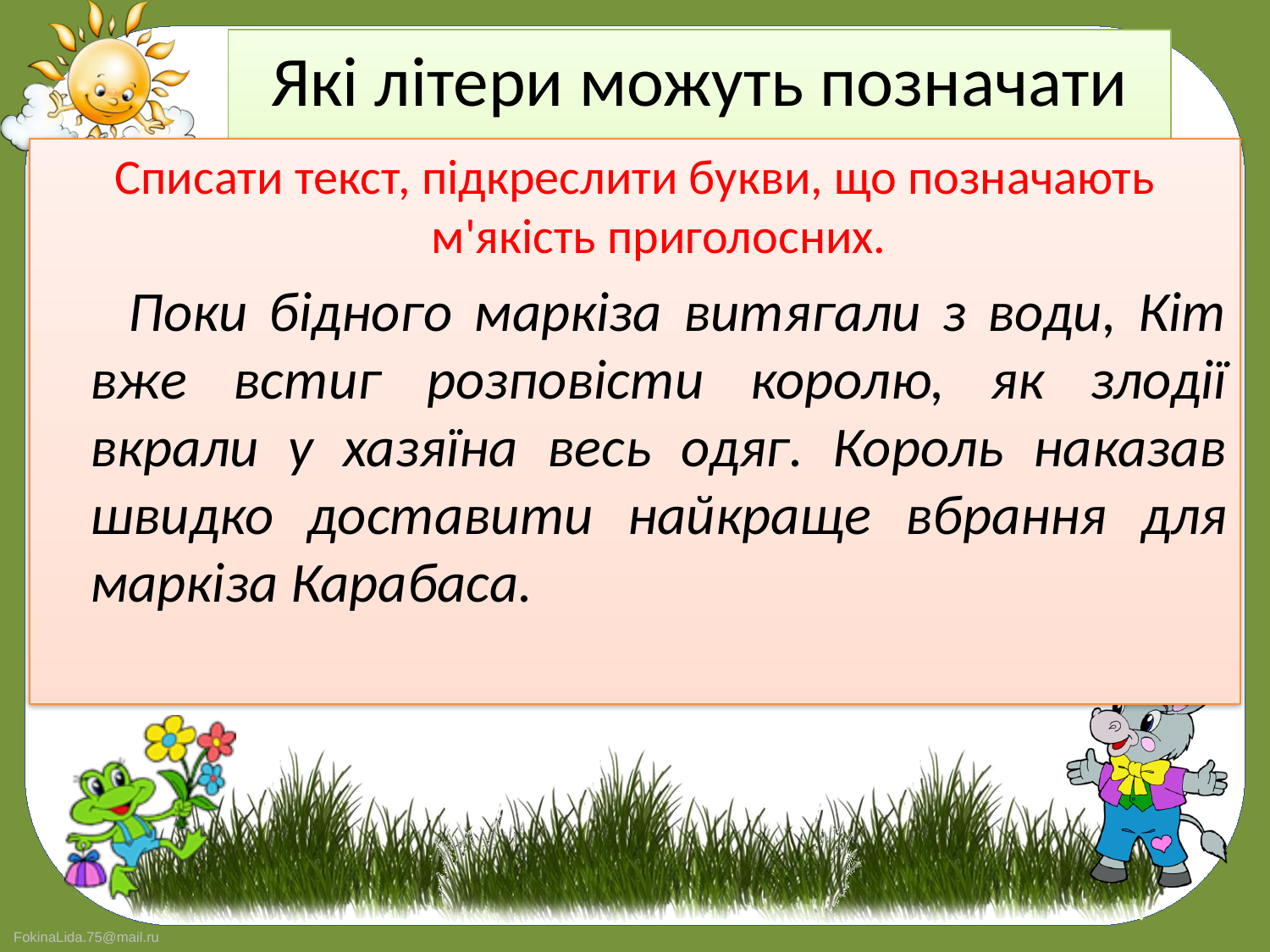

# Які літери можуть позначати м'якість приголосного звука?
Списати текст, підкреслити букви, що позначають м'якість приголосних.
    Поки бідного маркіза витягали з води, Кіт вже встиг розповісти королю, як злодії вкрали у хазяїна весь одяг. Король наказав швидко доставити найкраще вбрання для маркіза Карабаса.